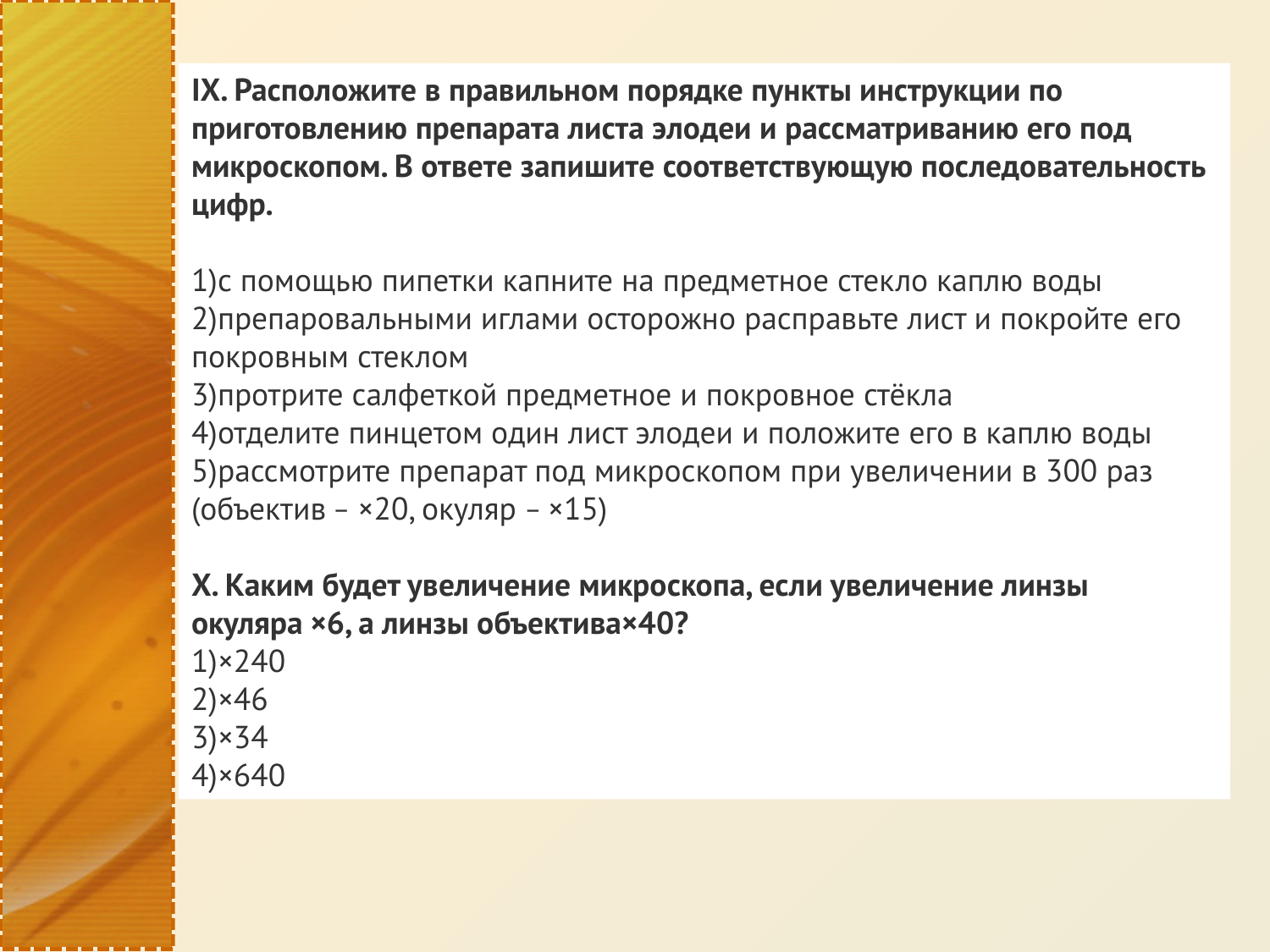

IX. Расположите в правильном порядке пункты инструкции по приготовлению препарата листа элодеи и рассматриванию его под микроскопом. В ответе запишите соответствующую последовательность цифр.

1)с помощью пипетки капните на предметное стекло каплю воды
2)препаровальными иглами осторожно расправьте лист и покройте его покровным стеклом
3)протрите салфеткой предметное и покровное стёкла
4)отделите пинцетом один лист элодеи и положите его в каплю воды
5)рассмотрите препарат под микроскопом при увеличении в 300 раз (объектив – ×20, окуляр – ×15)

X. Каким будет увеличение микроскопа, если увеличение линзы окуляра ×6, а линзы объектива×40?
1)×240
2)×46
3)×34
4)×640